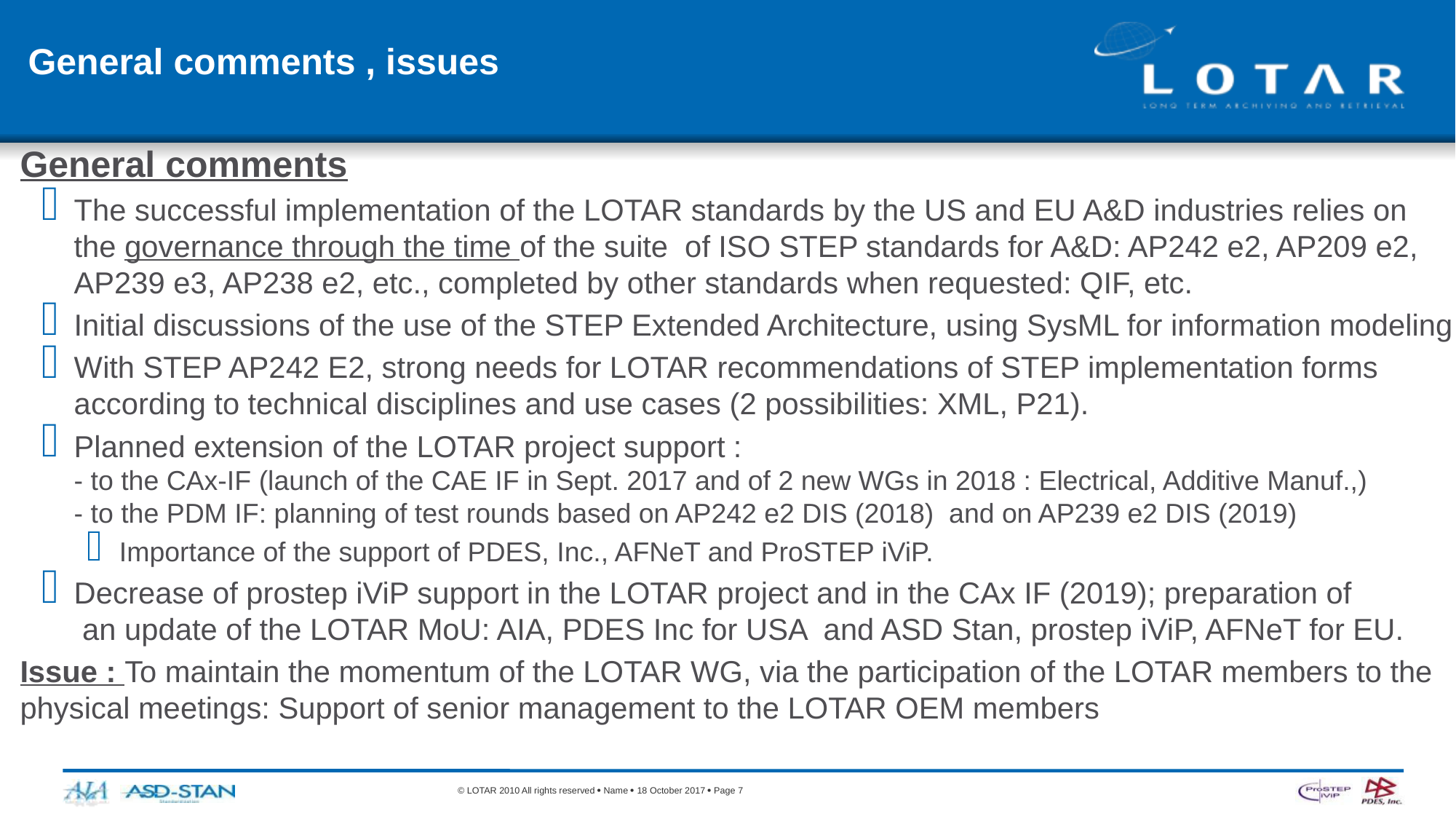

# General comments , issues
General comments
The successful implementation of the LOTAR standards by the US and EU A&D industries relies on the governance through the time of the suite  of ISO STEP standards for A&D: AP242 e2, AP209 e2, AP239 e3, AP238 e2, etc., completed by other standards when requested: QIF, etc.
Initial discussions of the use of the STEP Extended Architecture, using SysML for information modeling
With STEP AP242 E2, strong needs for LOTAR recommendations of STEP implementation forms according to technical disciplines and use cases (2 possibilities: XML, P21).
Planned extension of the LOTAR project support :
- to the CAx-IF (launch of the CAE IF in Sept. 2017 and of 2 new WGs in 2018 : Electrical, Additive Manuf.,)
- to the PDM IF: planning of test rounds based on AP242 e2 DIS (2018)  and on AP239 e2 DIS (2019)
Importance of the support of PDES, Inc., AFNeT and ProSTEP iViP.
Decrease of prostep iViP support in the LOTAR project and in the CAx IF (2019); preparation of
 an update of the LOTAR MoU: AIA, PDES Inc for USA  and ASD Stan, prostep iViP, AFNeT for EU.
Issue : To maintain the momentum of the LOTAR WG, via the participation of the LOTAR members to the physical meetings: Support of senior management to the LOTAR OEM members
© LOTAR 2010 All rights reserved • Name • 18 October 2017 • Page 7